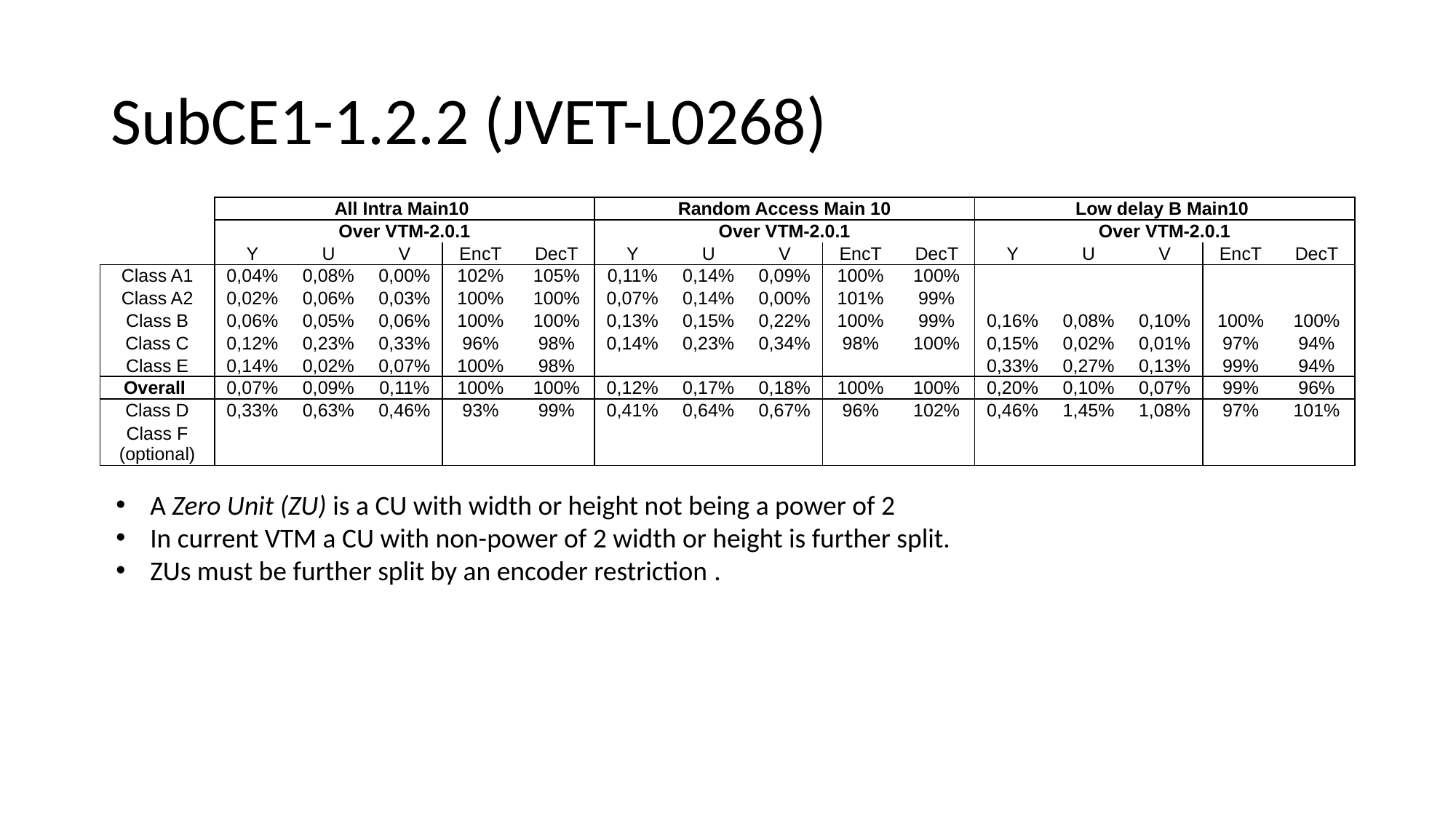

# SubCE1-1.2.2 (JVET-L0268)
|  | All Intra Main10 |  |  |  |  | Random Access Main 10 |  |  |  |  | Low delay B Main10 |  |  |  |  |
| --- | --- | --- | --- | --- | --- | --- | --- | --- | --- | --- | --- | --- | --- | --- | --- |
|  | Over VTM-2.0.1 |  |  |  |  | Over VTM-2.0.1 |  |  |  |  | Over VTM-2.0.1 |  |  |  |  |
|  | Y | U | V | EncT | DecT | Y | U | V | EncT | DecT | Y | U | V | EncT | DecT |
| Class A1 | 0,04% | 0,08% | 0,00% | 102% | 105% | 0,11% | 0,14% | 0,09% | 100% | 100% |  |  |  |  |  |
| Class A2 | 0,02% | 0,06% | 0,03% | 100% | 100% | 0,07% | 0,14% | 0,00% | 101% | 99% |  |  |  |  |  |
| Class B | 0,06% | 0,05% | 0,06% | 100% | 100% | 0,13% | 0,15% | 0,22% | 100% | 99% | 0,16% | 0,08% | 0,10% | 100% | 100% |
| Class C | 0,12% | 0,23% | 0,33% | 96% | 98% | 0,14% | 0,23% | 0,34% | 98% | 100% | 0,15% | 0,02% | 0,01% | 97% | 94% |
| Class E | 0,14% | 0,02% | 0,07% | 100% | 98% |  |  |  |  |  | 0,33% | 0,27% | 0,13% | 99% | 94% |
| Overall | 0,07% | 0,09% | 0,11% | 100% | 100% | 0,12% | 0,17% | 0,18% | 100% | 100% | 0,20% | 0,10% | 0,07% | 99% | 96% |
| Class D | 0,33% | 0,63% | 0,46% | 93% | 99% | 0,41% | 0,64% | 0,67% | 96% | 102% | 0,46% | 1,45% | 1,08% | 97% | 101% |
| Class F (optional) |  |  |  |  |  |  |  |  |  |  |  |  |  |  |  |
A Zero Unit (ZU) is a CU with width or height not being a power of 2
In current VTM a CU with non-power of 2 width or height is further split.
ZUs must be further split by an encoder restriction .